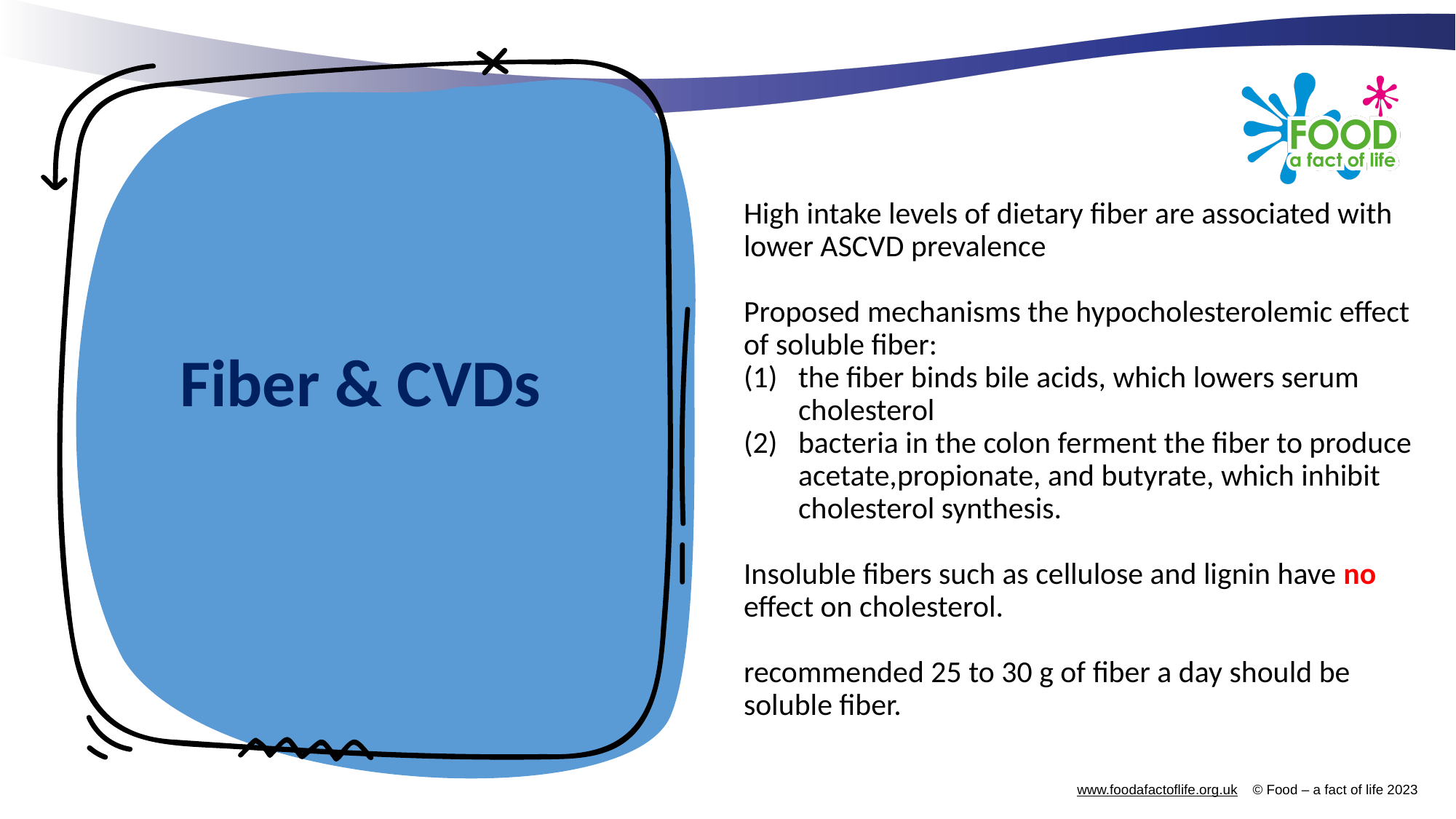

High intake levels of dietary fiber are associated with lower ASCVD prevalence

Proposed mechanisms the hypocholesterolemic effect of soluble fiber:
the fiber binds bile acids, which lowers serum cholesterol
bacteria in the colon ferment the fiber to produce acetate,propionate, and butyrate, which inhibit cholesterol synthesis.

Insoluble fibers such as cellulose and lignin have no effect on cholesterol.

recommended 25 to 30 g of fiber a day should be soluble fiber.
# Fiber & CVDs